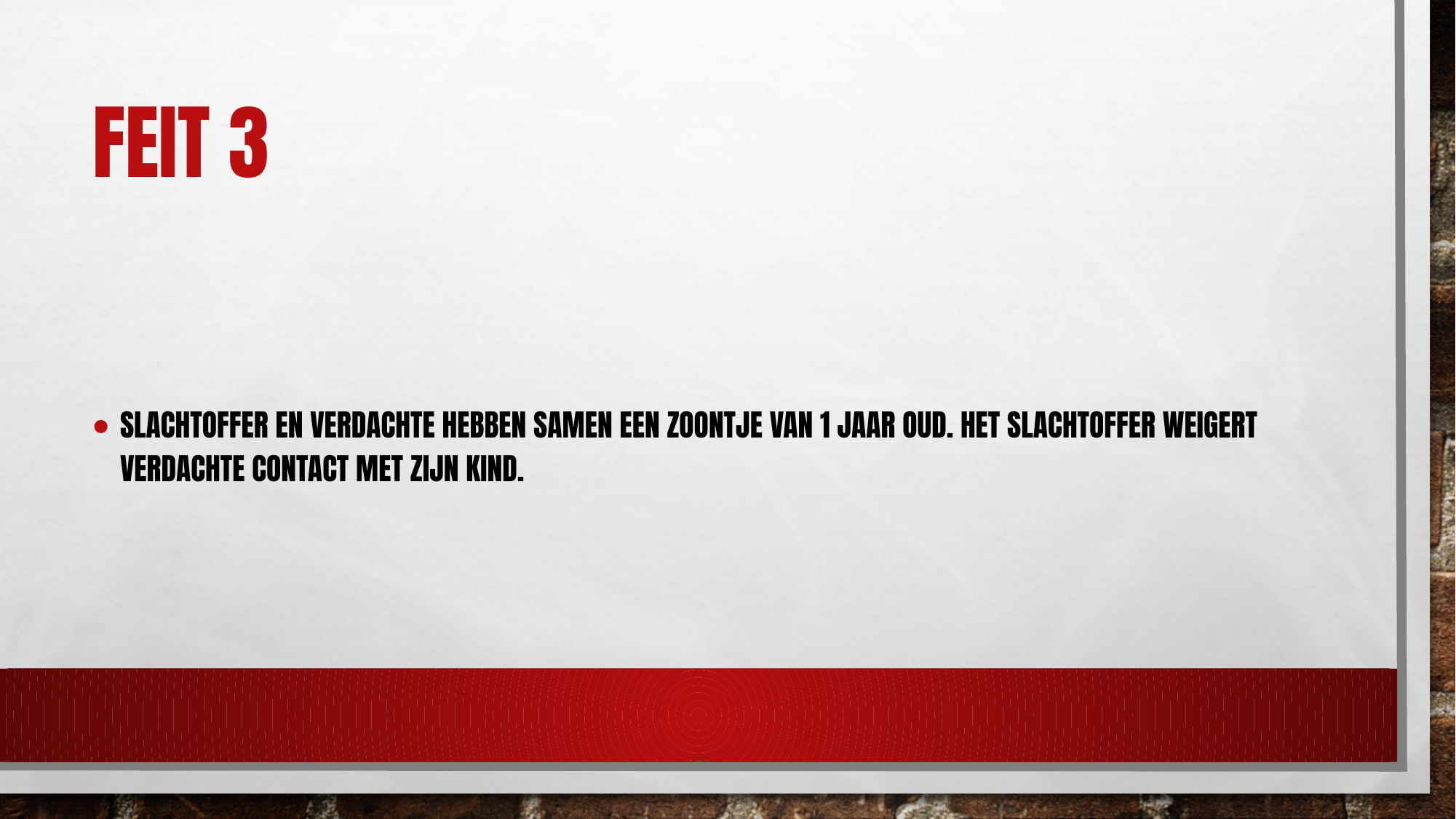

# Feit 3
Slachtoffer en verdachte hebben samen een zoontje van 1 jaar oud. Het slachtoffer weigert verdachte contact met zijn kind.